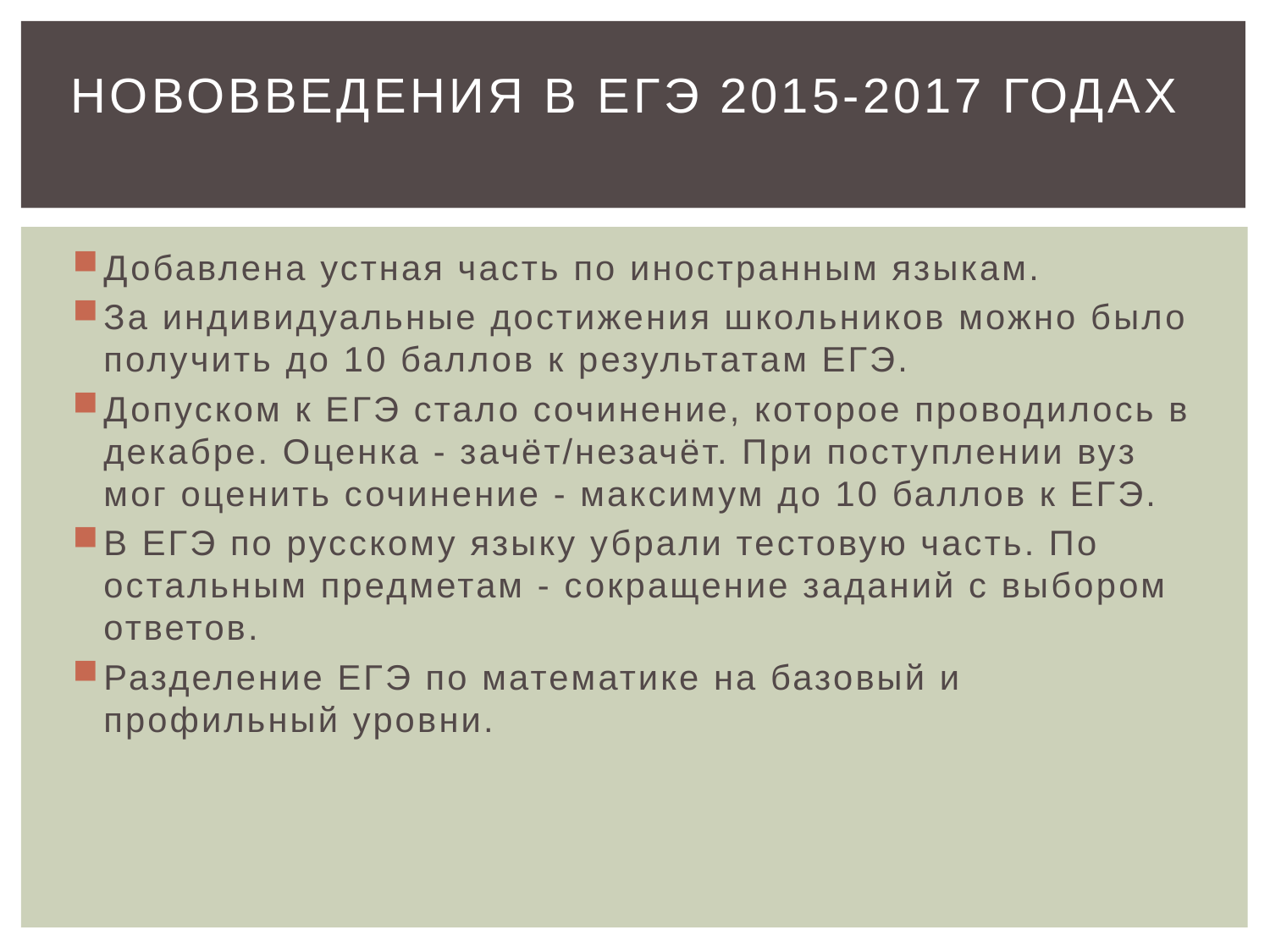

# Нововведения в ЕГЭ 2015-2017 годах
Добавлена устная часть по иностранным языкам.
За индивидуальные достижения школьников можно было получить до 10 баллов к результатам ЕГЭ.
Допуском к ЕГЭ стало сочинение, которое проводилось в декабре. Оценка - зачёт/незачёт. При поступлении вуз мог оценить сочинение - максимум до 10 баллов к ЕГЭ.
В ЕГЭ по русскому языку убрали тестовую часть. По остальным предметам - сокращение заданий с выбором ответов.
Разделение ЕГЭ по математике на базовый и профильный уровни.